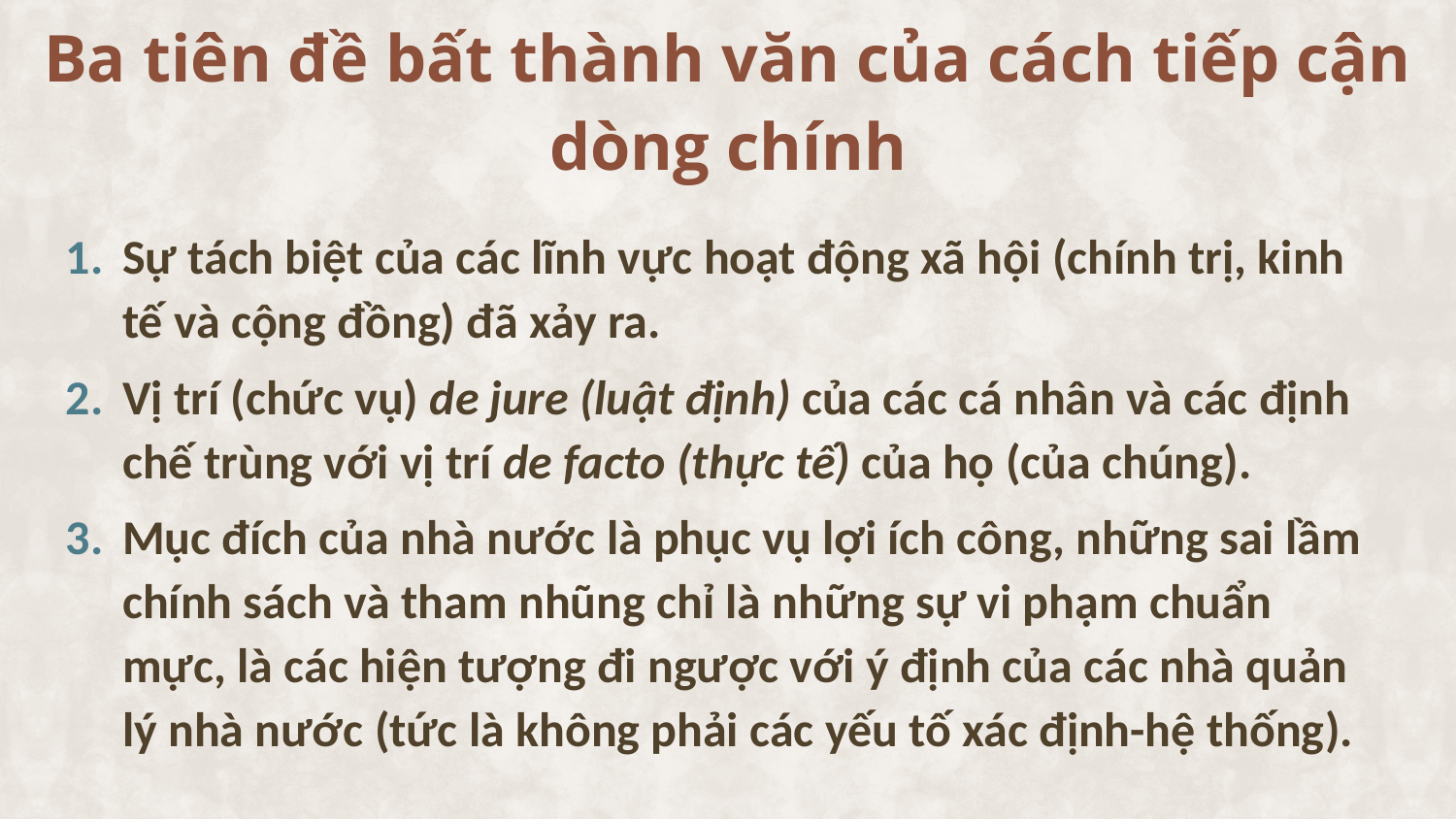

Ba tiên đề bất thành văn của cách tiếp cận dòng chính
Sự tách biệt của các lĩnh vực hoạt động xã hội (chính trị, kinh tế và cộng đồng) đã xảy ra.
Vị trí (chức vụ) de jure (luật định) của các cá nhân và các định chế trùng với vị trí de facto (thực tế) của họ (của chúng).
Mục đích của nhà nước là phục vụ lợi ích công, những sai lầm chính sách và tham nhũng chỉ là những sự vi phạm chuẩn mực, là các hiện tượng đi ngược với ý định của các nhà quản lý nhà nước (tức là không phải các yếu tố xác định-hệ thống).